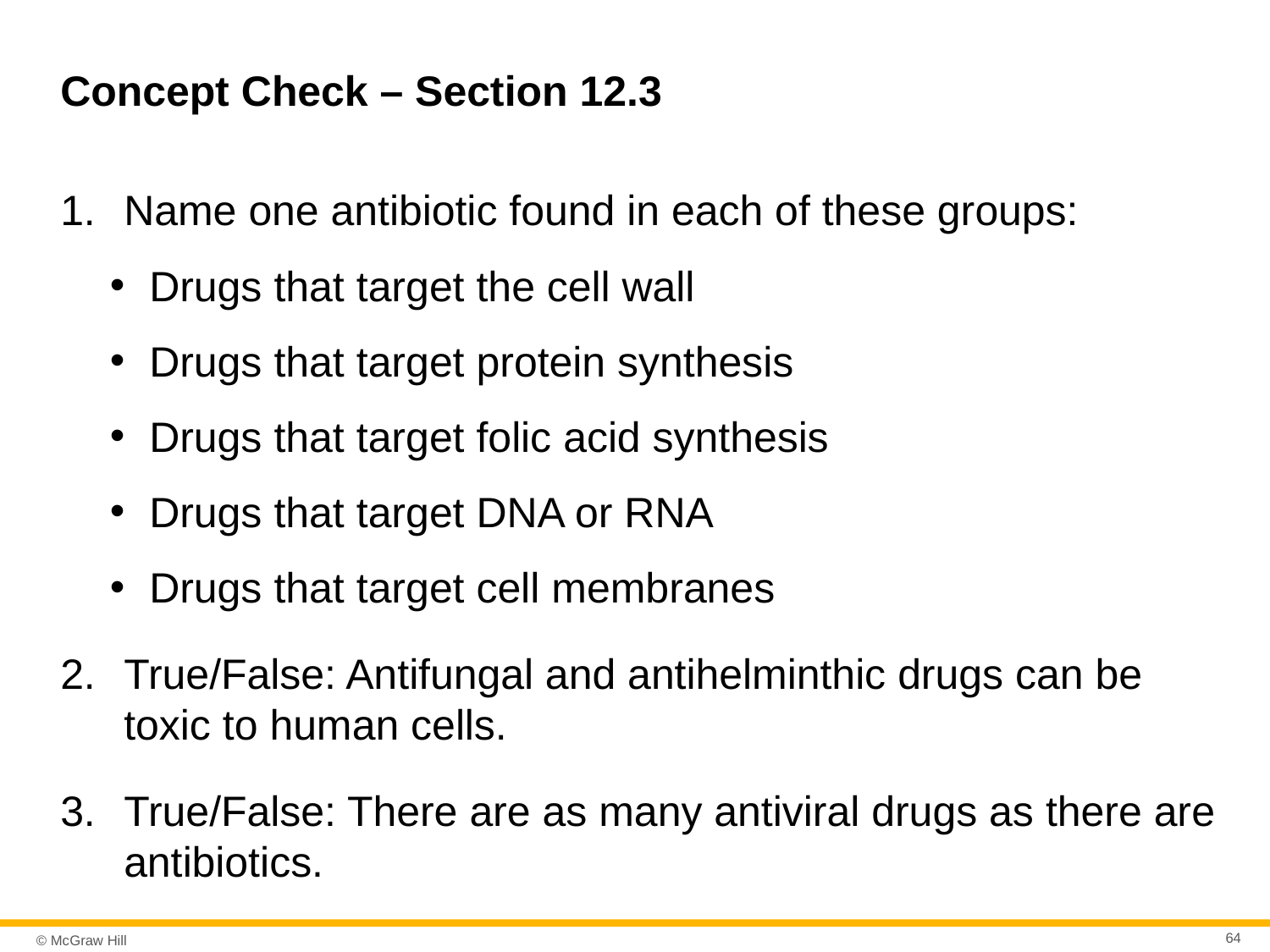

# Concept Check – Section 12.3
Name one antibiotic found in each of these groups:
Drugs that target the cell wall
Drugs that target protein synthesis
Drugs that target folic acid synthesis
Drugs that target DNA or RNA
Drugs that target cell membranes
True/False: Antifungal and antihelminthic drugs can be toxic to human cells.
True/False: There are as many antiviral drugs as there are antibiotics.